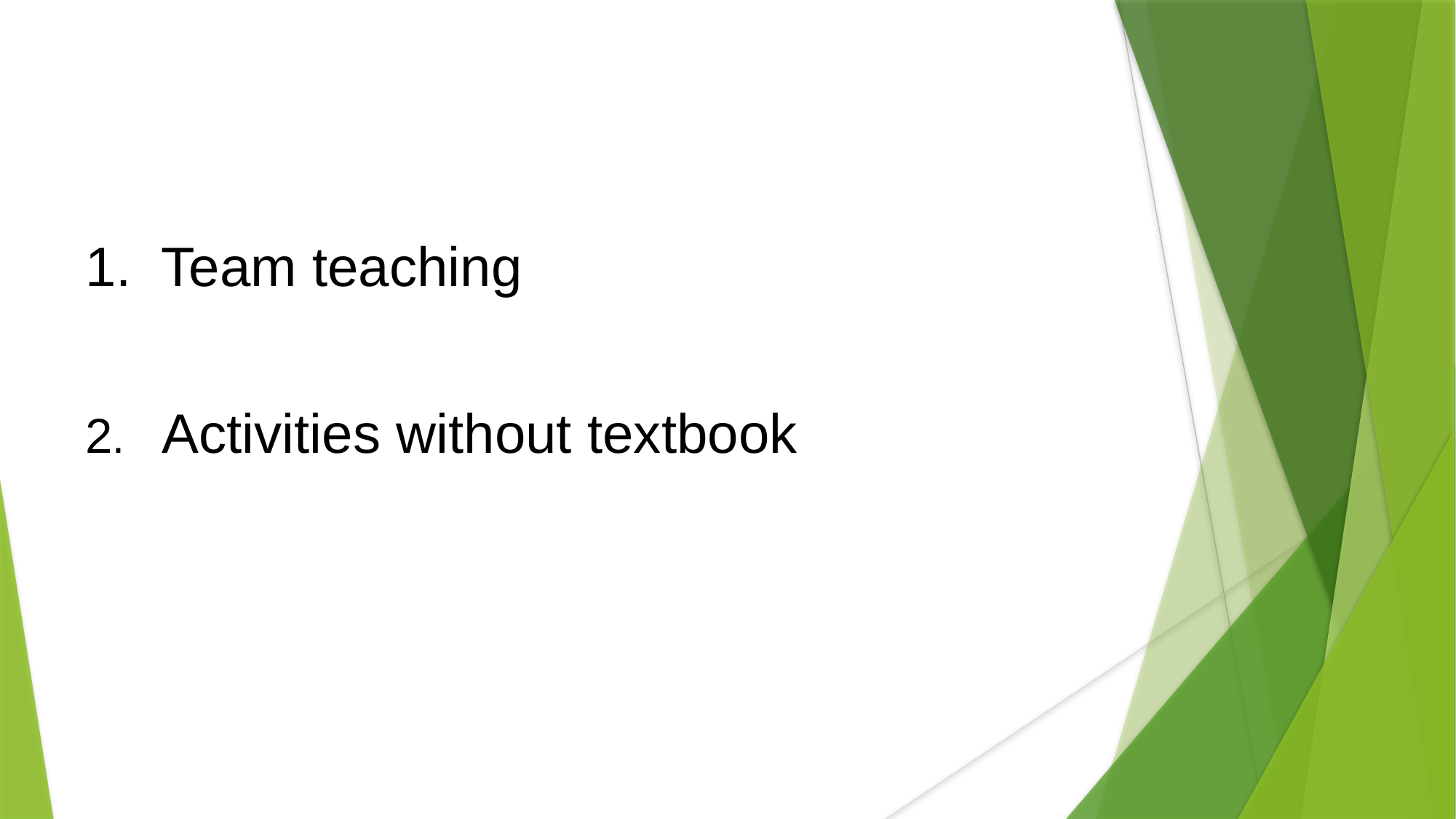

1.  Team teaching
2.   Activities without textbook